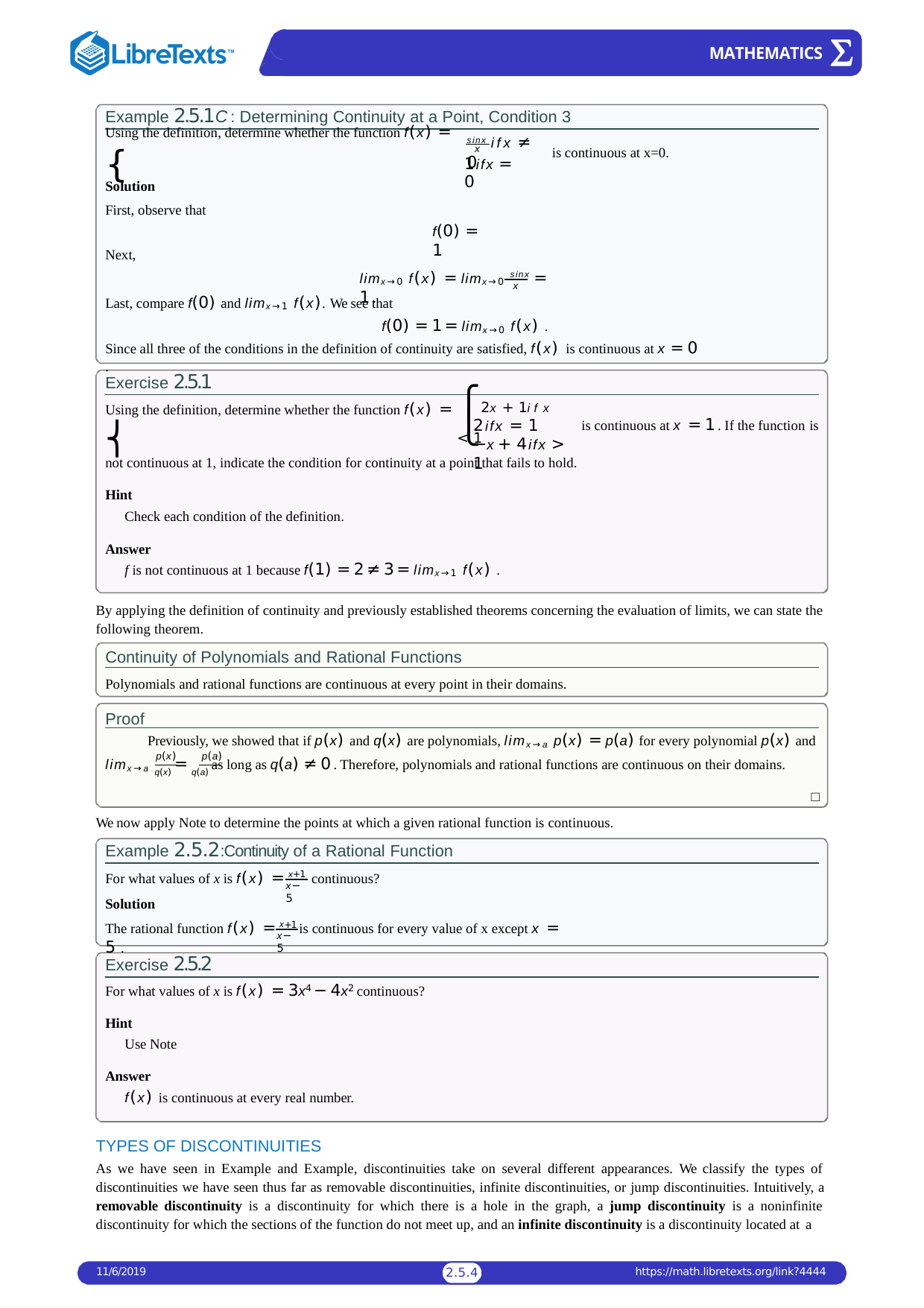

Example 2.5.1C : Determining Continuity at a Point, Condition 3

# Using the definition, determine whether the function f(x) = {

sinx ifx ≠ 0
is continuous at x=0.
x
1ifx = 0

Solution
First, observe that
f(0) = 1
Next,
limx→0 f(x) = limx→0 sinx = 1 .
x

Last, compare f(0) and limx→1 f(x). We see that
f(0) = 1 = limx→0 f(x) .
Since all three of the conditions in the definition of continuity are satisfied, f(x) is continuous at x = 0 .
Exercise 2.5.1

⎧2x + 1ifx < 1

Using the definition, determine whether the function f(x) = ⎨
⎩
is continuous at x = 1 . If the function is
2ifx = 1
−x + 4ifx > 1
not continuous at 1, indicate the condition for continuity at a point that fails to hold.

Hint
Check each condition of the definition.

Answer
f is not continuous at 1 because f(1) = 2 ≠ 3 = limx→1 f(x) .

By applying the definition of continuity and previously established theorems concerning the evaluation of limits, we can state the  following theorem.
Continuity of Polynomials and Rational Functions
Polynomials and rational functions are continuous at every point in their domains.

Proof

Previously, we showed that if p(x) and q(x) are polynomials, limx→a p(x) = p(a) for every polynomial p(x) and
limx→a q(x) = q(a) as long as q(a) ≠ 0 . Therefore, polynomials and rational functions are continuous on their domains.
□

p(x)	p(a)

We now apply Note to determine the points at which a given rational function is continuous.
Example 2.5.2:Continuity of a Rational Function

For what values of x is f(x) = x+1 continuous?
x−5

Solution
The rational function f(x) = x+1 is continuous for every value of x except x = 5 .
x−5

Exercise 2.5.2
For what values of x is f(x) = 3x4 − 4x2 continuous?
Hint
Use Note

Answer
f(x) is continuous at every real number.

TYPES OF DISCONTINUITIES
As we have seen in Example and Example, discontinuities take on several different appearances. We classify the types of  discontinuities we have seen thus far as removable discontinuities, infinite discontinuities, or jump discontinuities. Intuitively, a  removable discontinuity is a discontinuity for which there is a hole in the graph, a jump discontinuity is a noninfinite  discontinuity for which the sections of the function do not meet up, and an infinite discontinuity is a discontinuity located at a

11/6/2019
https://math.libretexts.org/link?4444
2.5.4